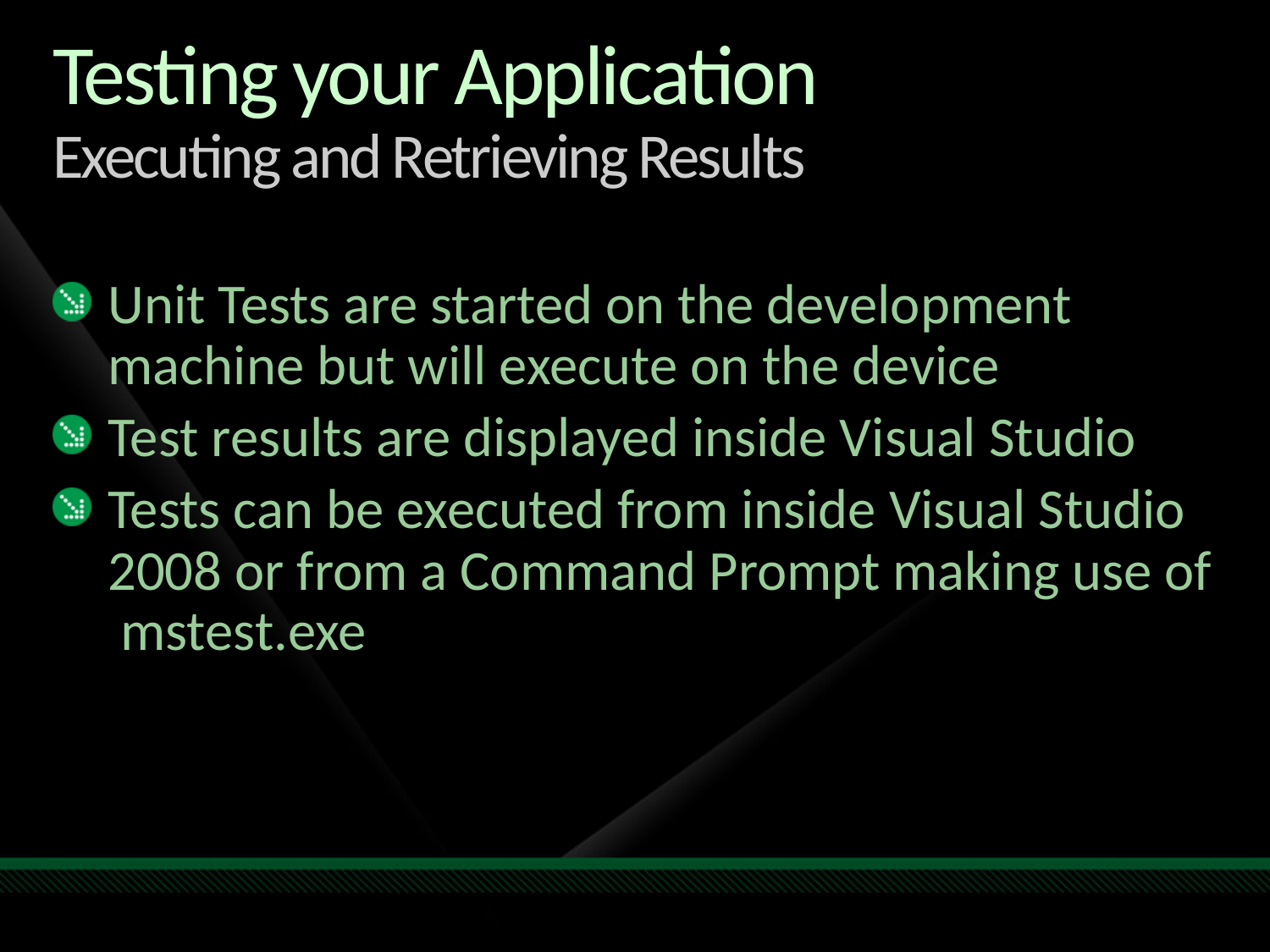

# Testing your Application Executing and Retrieving Results

Unit Tests are started on the development machine but will execute on the device
Test results are displayed inside Visual Studio
Tests can be executed from inside Visual Studio 2008 or from a Command Prompt making use of  mstest.exe